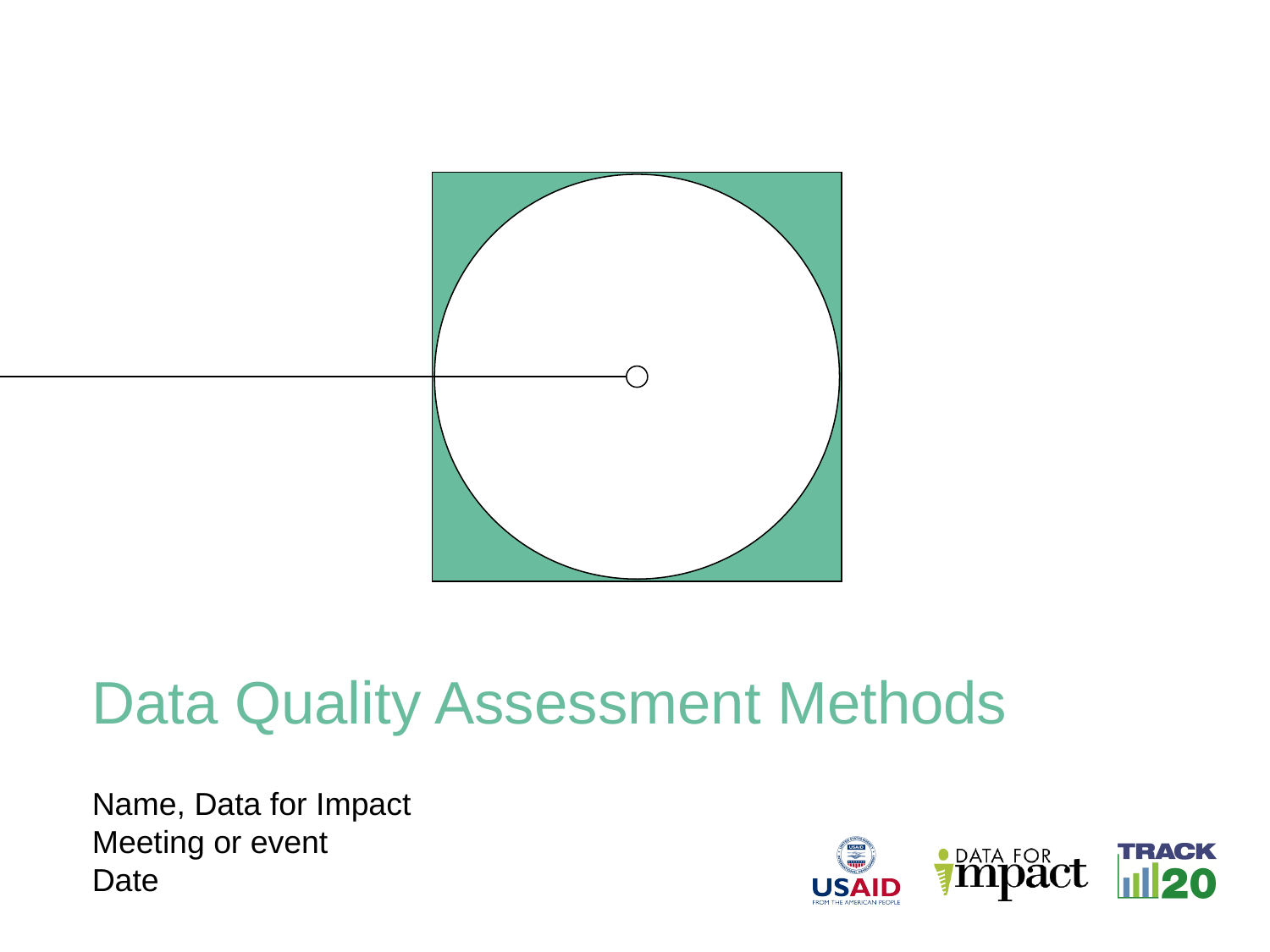

Data Quality Assessment Methods
Name, Data for Impact
Meeting or event
Date